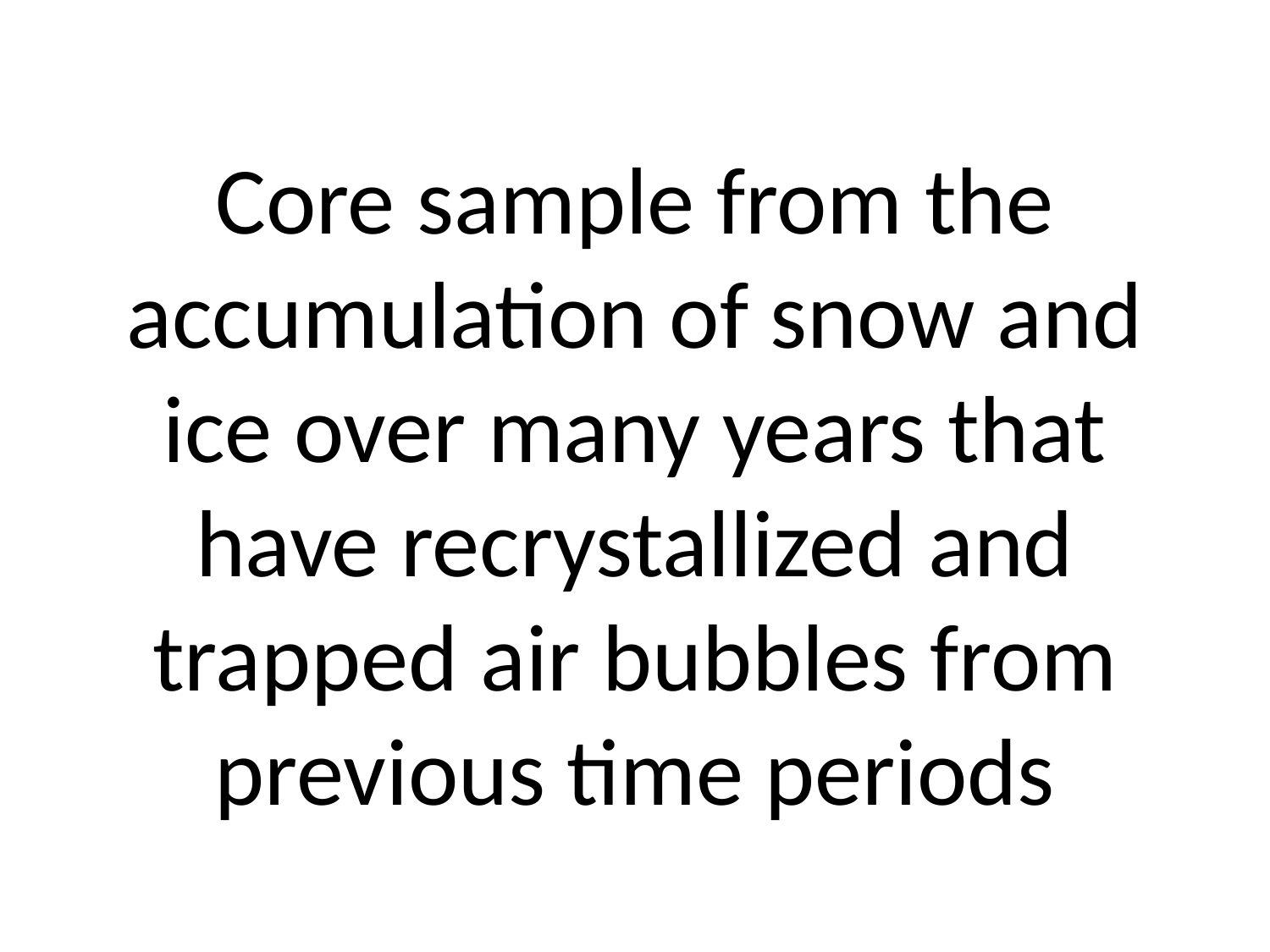

# Core sample from the accumulation of snow and ice over many years that have recrystallized and trapped air bubbles from previous time periods